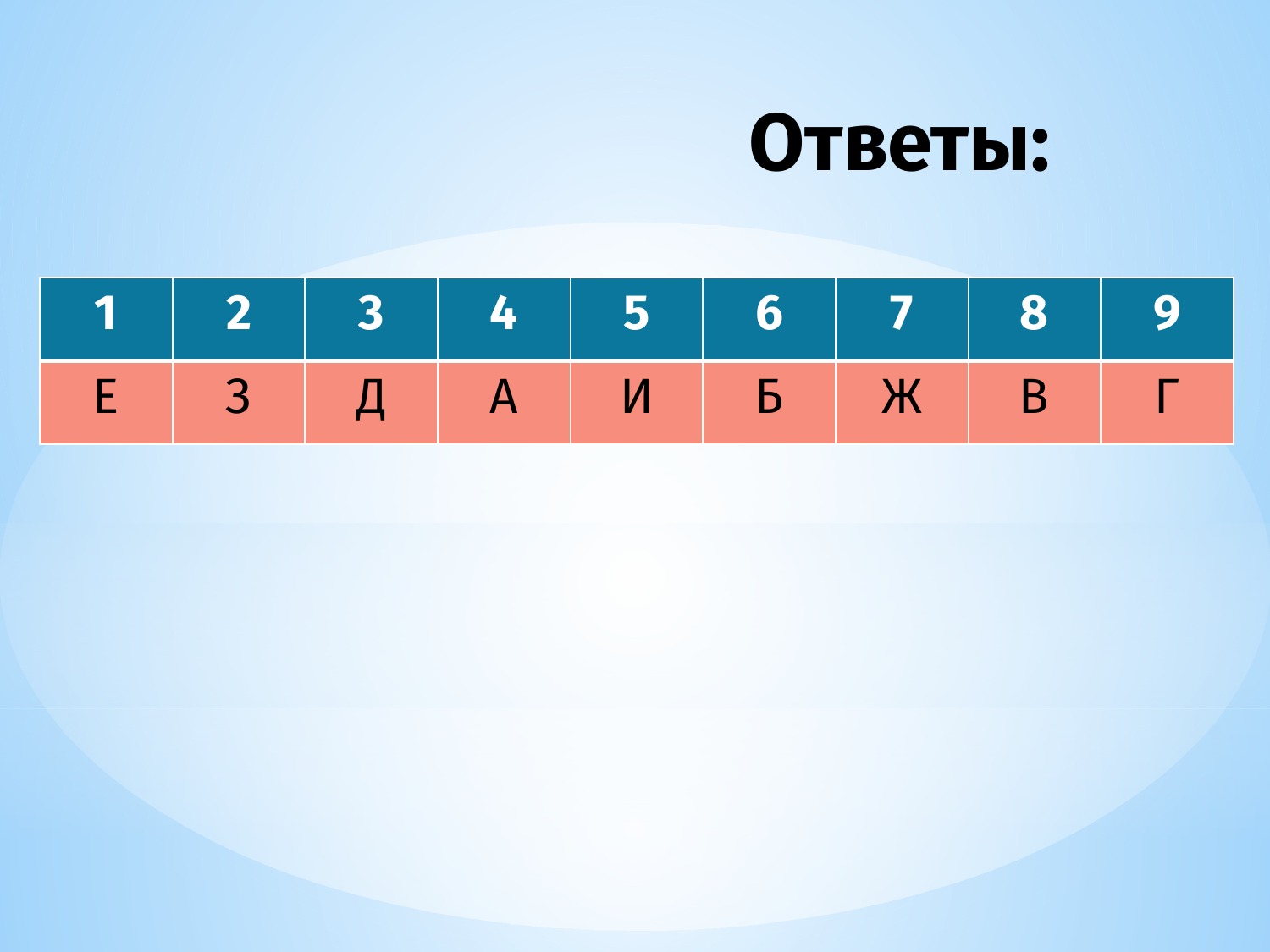

# Ответы:
| 1 | 2 | 3 | 4 | 5 | 6 | 7 | 8 | 9 |
| --- | --- | --- | --- | --- | --- | --- | --- | --- |
| Е | З | Д | А | И | Б | Ж | В | Г |